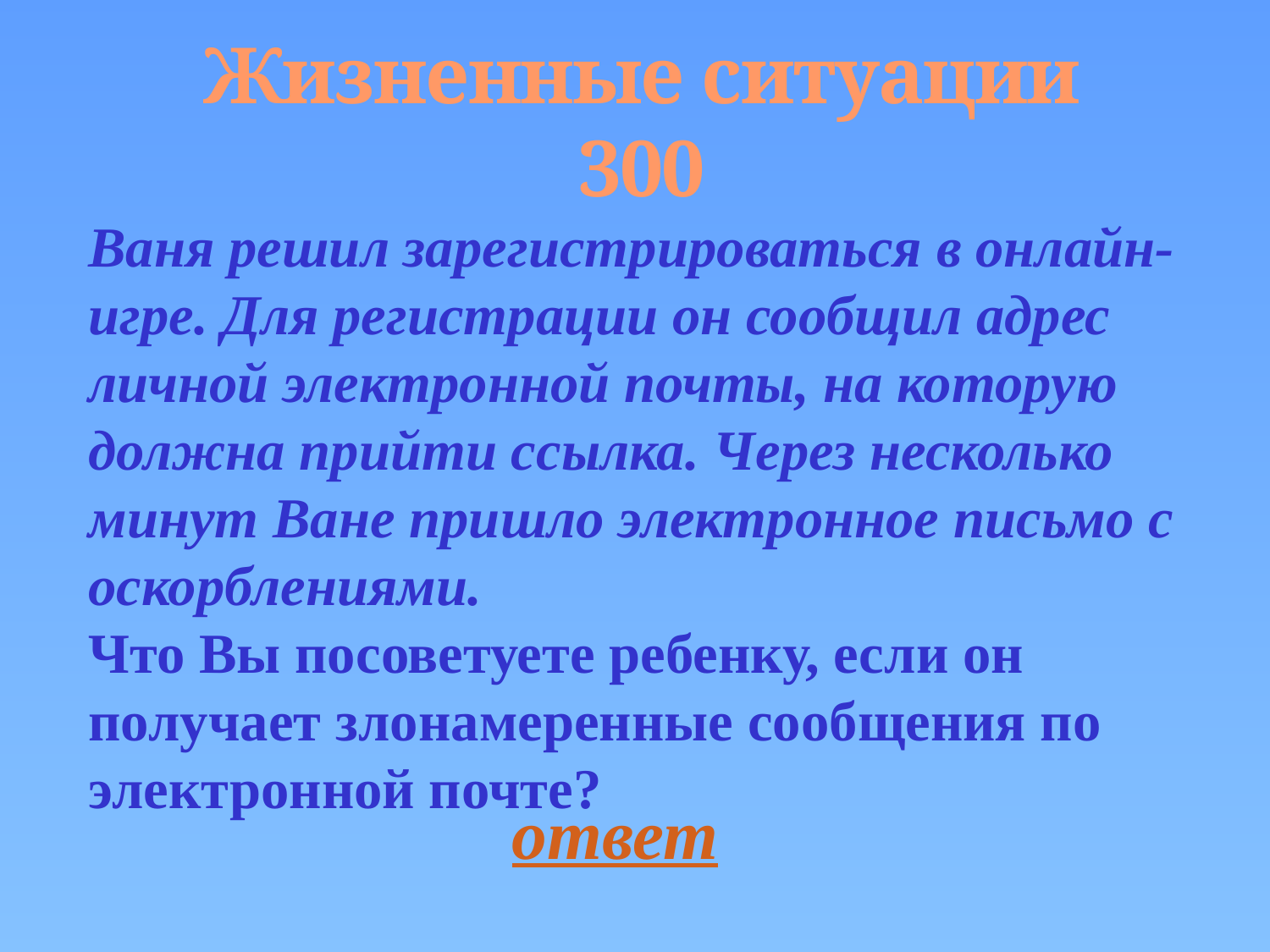

# Жизненные ситуации 300
Ваня решил зарегистрироваться в онлайн-игре. Для регистрации он сообщил адрес личной электронной почты, на которую должна прийти ссылка. Через несколько минут Ване пришло электронное письмо с оскорблениями.
Что Вы посоветуете ребенку, если он получает злонамеренные сообщения по электронной почте?

ответ